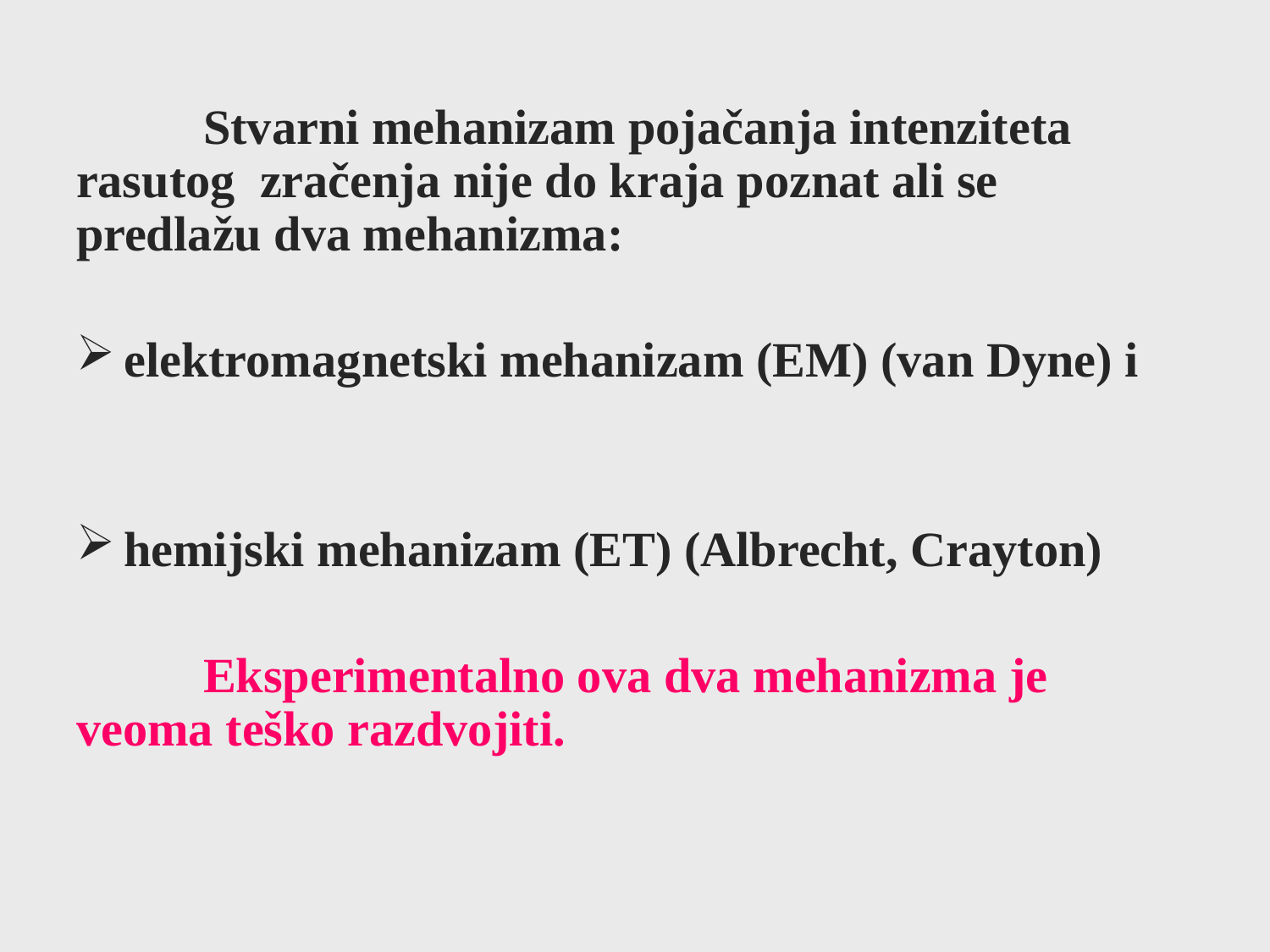

Stvarni mehanizam pojačanja intenziteta rasutog  zračenja nije do kraja poznat ali se predlažu dva mehanizma:

elektromagnetski mehanizam (EM) (van Dyne) i

hemijski mehanizam (ET) (Albrecht, Crayton)

	Eksperimentalno ova dva mehanizma je veoma teško razdvojiti.